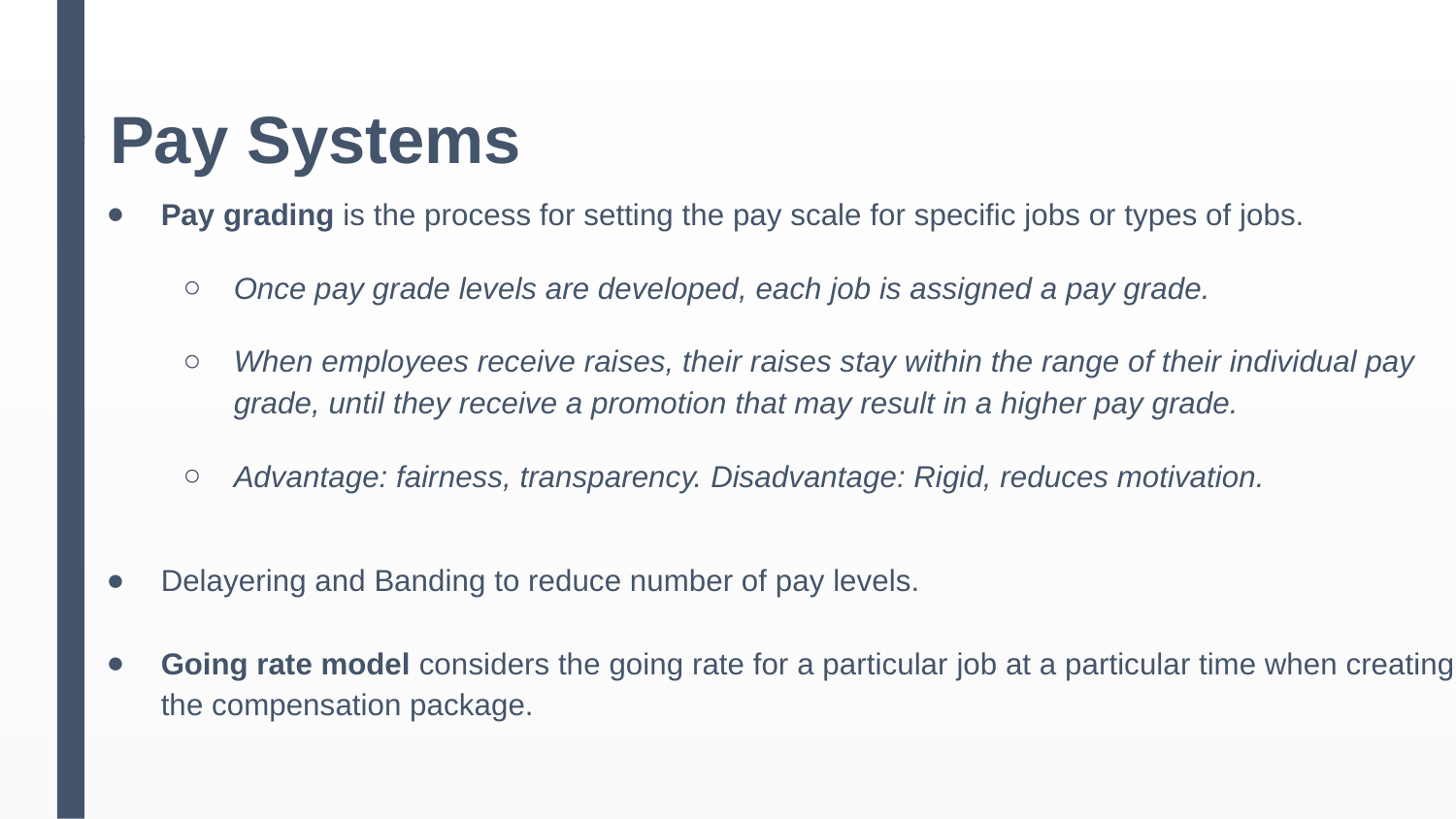

# Pay Systems
Pay grading is the process for setting the pay scale for specific jobs or types of jobs.
Once pay grade levels are developed, each job is assigned a pay grade.
When employees receive raises, their raises stay within the range of their individual pay grade, until they receive a promotion that may result in a higher pay grade.
Advantage: fairness, transparency. Disadvantage: Rigid, reduces motivation.

Delayering and Banding to reduce number of pay levels.

Going rate model considers the going rate for a particular job at a particular time when creating the compensation package.